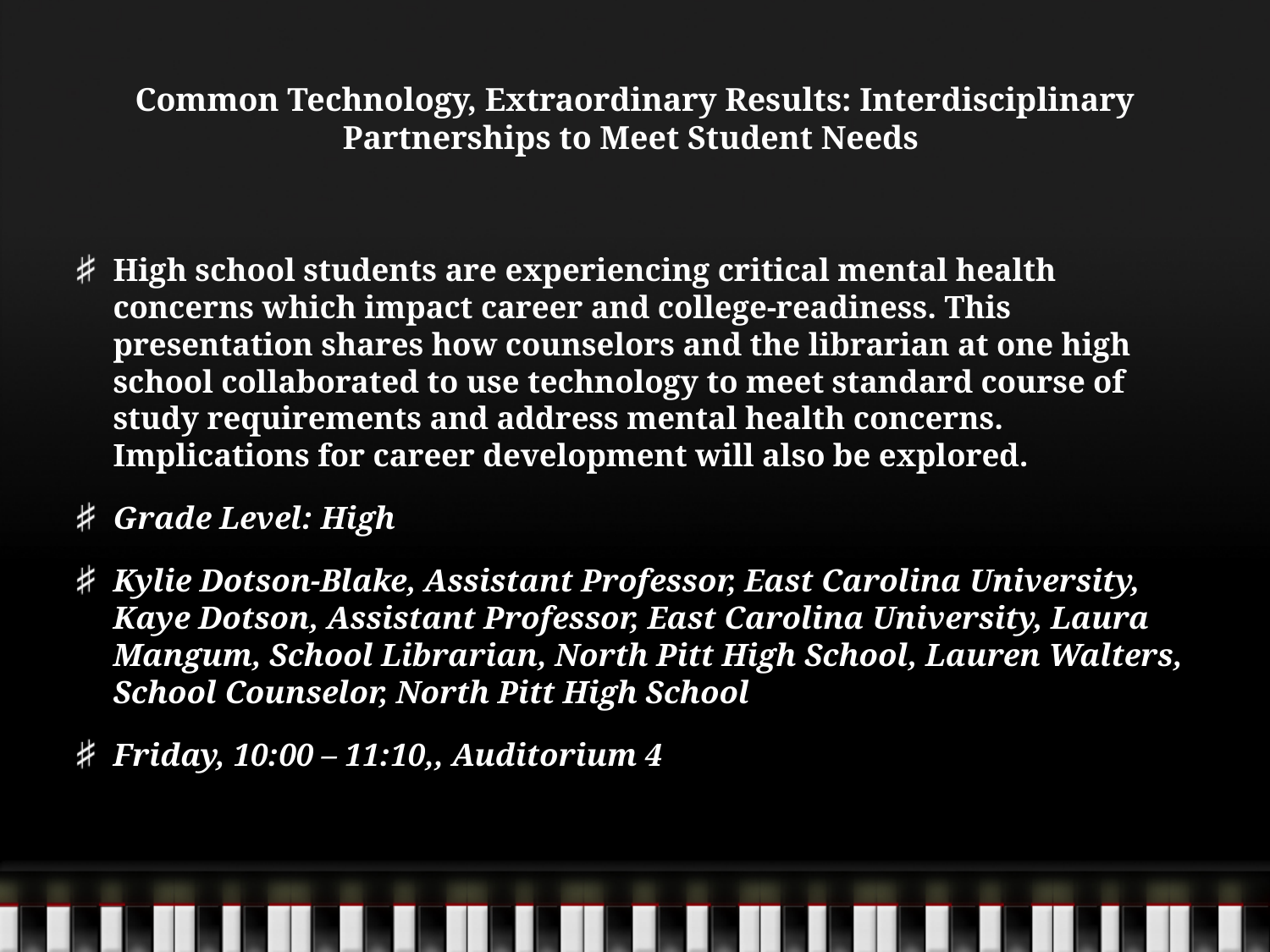

# Common Technology, Extraordinary Results: Interdisciplinary Partnerships to Meet Student Needs
High school students are experiencing critical mental health concerns which impact career and college-readiness. This presentation shares how counselors and the librarian at one high school collaborated to use technology to meet standard course of study requirements and address mental health concerns. Implications for career development will also be explored.
Grade Level: High
Kylie Dotson-Blake, Assistant Professor, East Carolina University, Kaye Dotson, Assistant Professor, East Carolina University, Laura Mangum, School Librarian, North Pitt High School, Lauren Walters, School Counselor, North Pitt High School
Friday, 10:00 – 11:10,, Auditorium 4